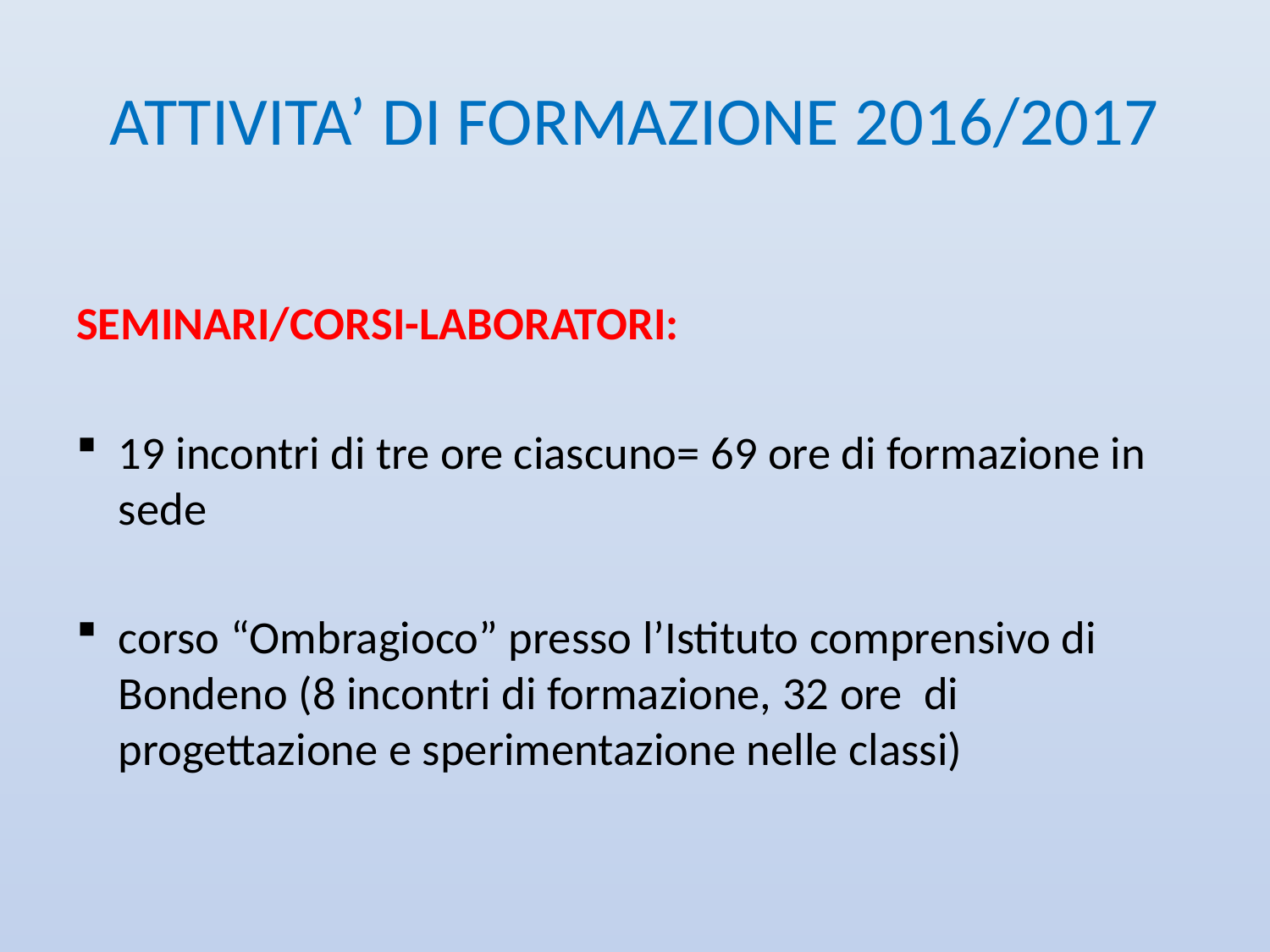

# ATTIVITA’ DI FORMAZIONE 2016/2017

SEMINARI/CORSI-LABORATORI:

19 incontri di tre ore ciascuno= 69 ore di formazione in sede

corso “Ombragioco” presso l’Istituto comprensivo di Bondeno (8 incontri di formazione, 32 ore  di progettazione e sperimentazione nelle classi)